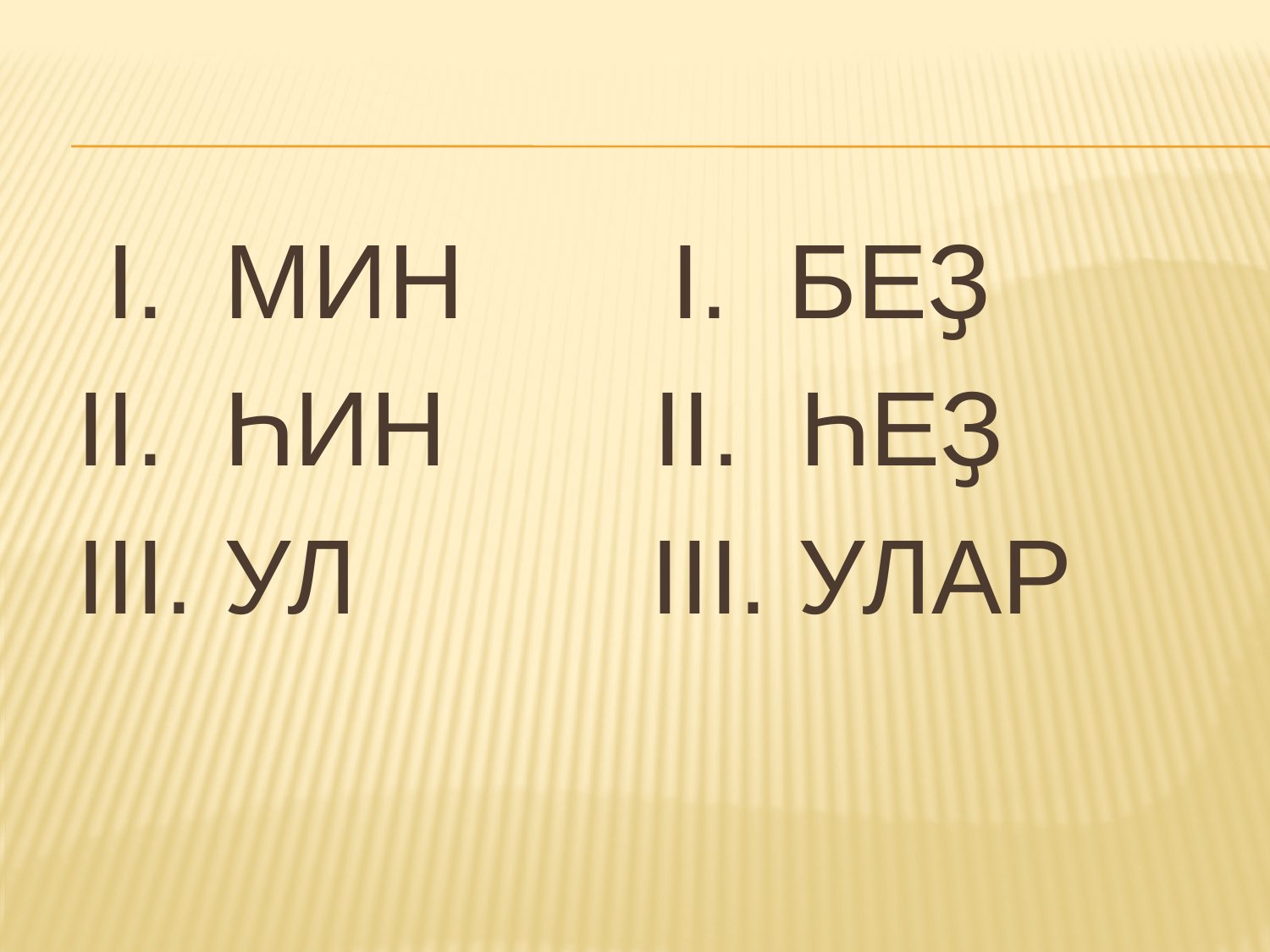

#
  I.  МИН       I.  БЕҘ
 II.  ҺИН       II.  ҺЕҘ
 III. УЛ          III. УЛАР